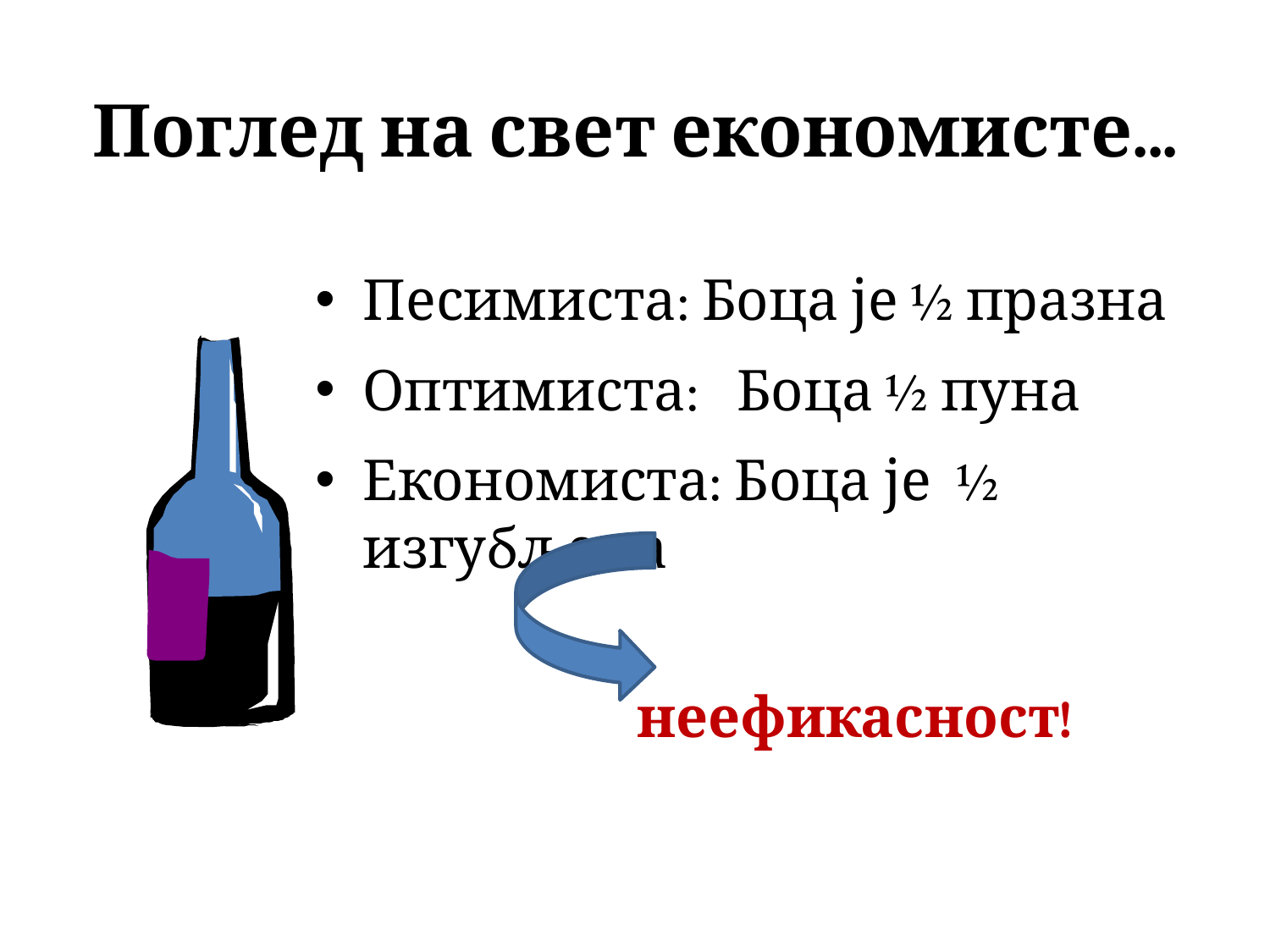

# Поглед на свет економисте...
Песимиста: Боца је ½ празна
Оптимиста:   Боца ½ пуна
Економиста: Боца је  ½ изгубљена

             неефикасност!